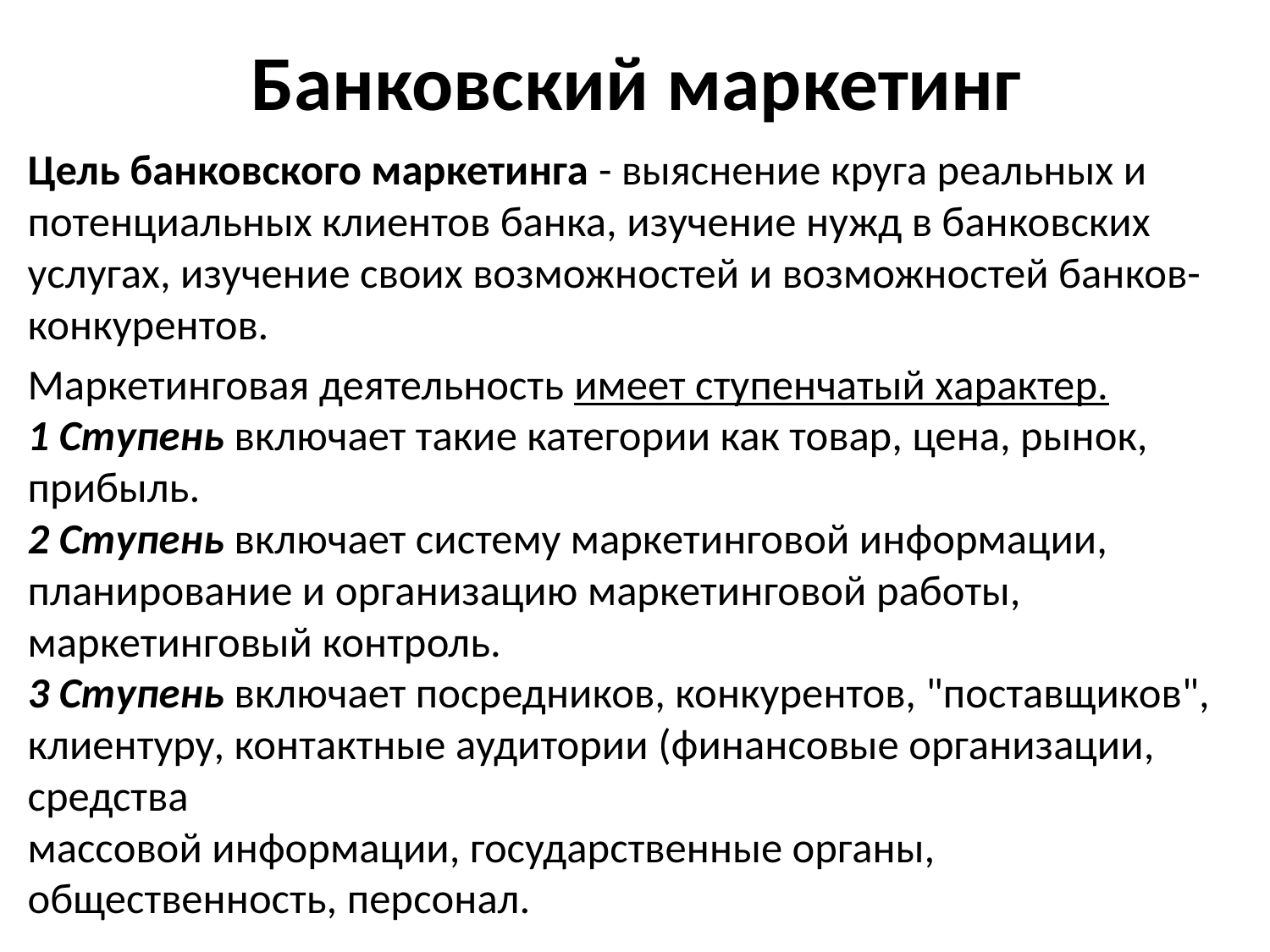

# Банковский маркетинг
Цель банковского маркетинга - выяснение круга реальных и потенциальных клиентов банка, изучение нужд в банковских услугах, изучение своих возможностей и возможностей банков-конкурентов.
Маркетинговая деятельность имеет ступенчатый характер.
1 Ступень включает такие категории как товар, цена, рынок, прибыль.
2 Ступень включает систему маркетинговой информации, планирование и организацию маркетинговой работы, маркетинговый контроль.
3 Ступень включает посредников, конкурентов, "поставщиков", клиентуру, контактные аудитории (финансовые организации, средства
массовой информации, государственные органы, общественность, персонал.